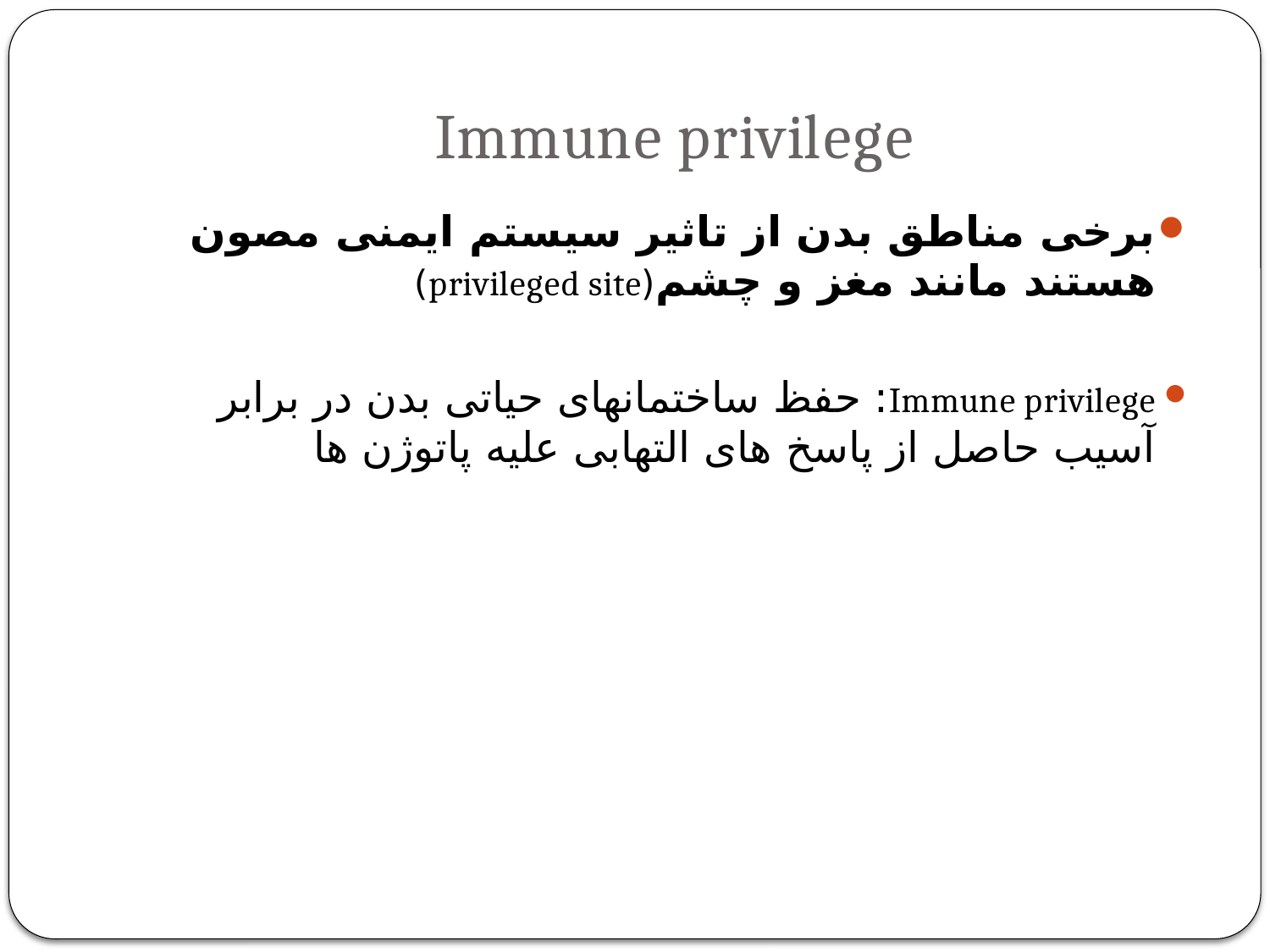

# Immune privilege
برخی مناطق بدن از تاثیر سیستم ایمنی مصون هستند مانند مغز و چشم(privileged site)

Immune privilege: حفظ ساختمانهای حیاتی بدن در برابر آسیب حاصل از پاسخ های التهابی علیه پاتوژن ها